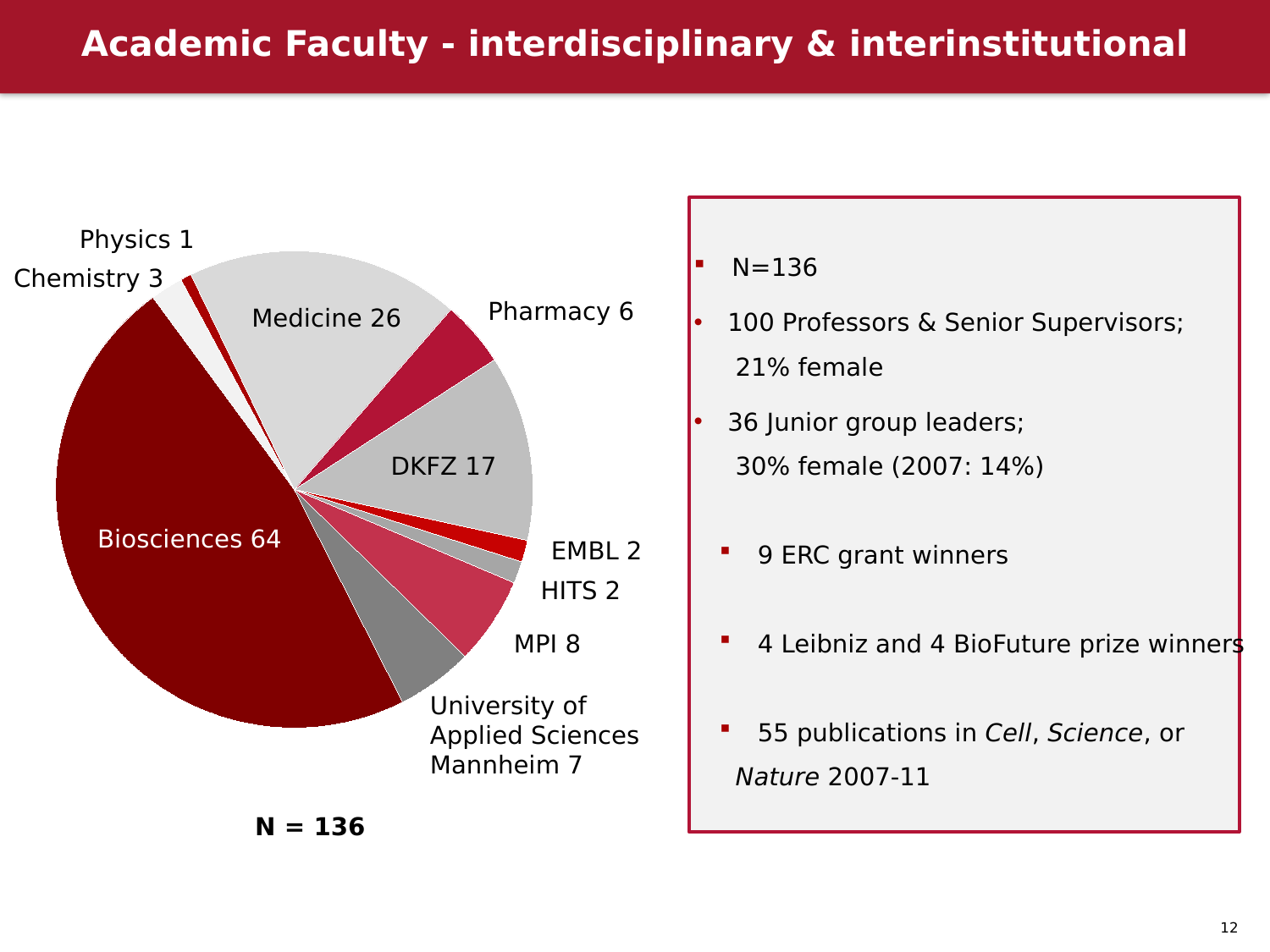

Academic Faculty - interdisciplinary & interinstitutional

Physics 1

### Chart

| Category |  |
|---|---|
| DKFZ 17 | 17.0 |
| EMBL 2 | 2.0 |
| HITS 2 | 2.0 |
| MPI 8 | 8.0 |
| Mannheim Univ. of Applied Sciences 7 | 7.0 |
| Biosciences 64 | 64.0 |
| Chemistry 3 | 3.0 |
| Physics 1 | 1.0 |
| Medicine 25 | 25.0 |
| Pharmacy 6 | 6.0 |
Chemistry 3
Pharmacy 6
Medicine 26
DKFZ 17
Biosciences 64
EMBL 2
HITS 2
MPI 8
University of
Applied Sciences
Mannheim 7
N = 136
 N=136
 100 Professors & Senior Supervisors;
  21% female
 36 Junior group leaders;
  30% female (2007: 14%)

 9 ERC grant winners

 4 Leibniz and 4 BioFuture prize winners

 55 publications in Cell, Science, or
  Nature 2007-11